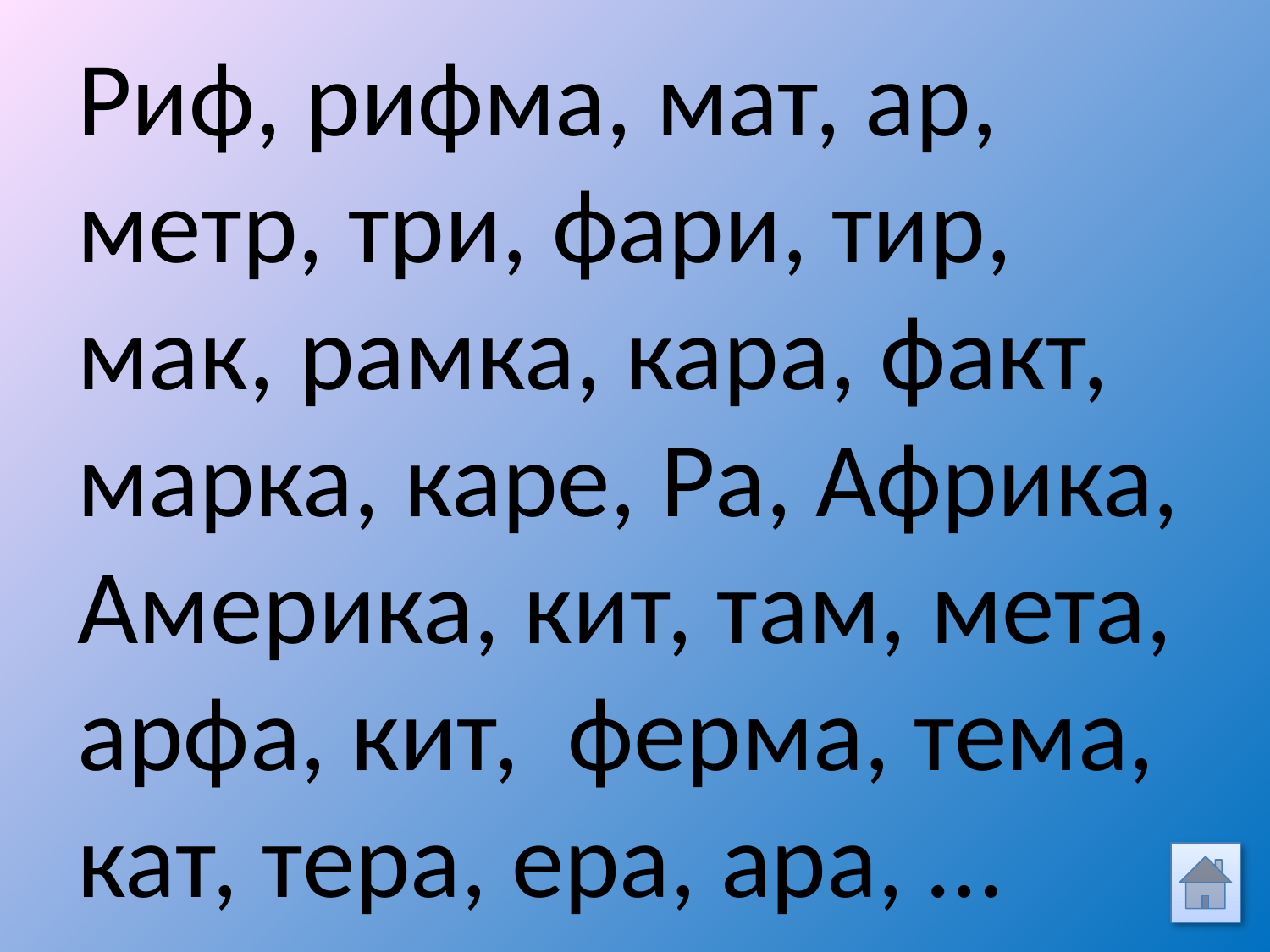

Риф, рифма, мат, ар, метр, три, фари, тир, мак, рамка, кара, факт, марка, каре, Ра, Африка, Америка, кит, там, мета, арфа, кит,  ферма, тема, кат, тера, ера, ара, …